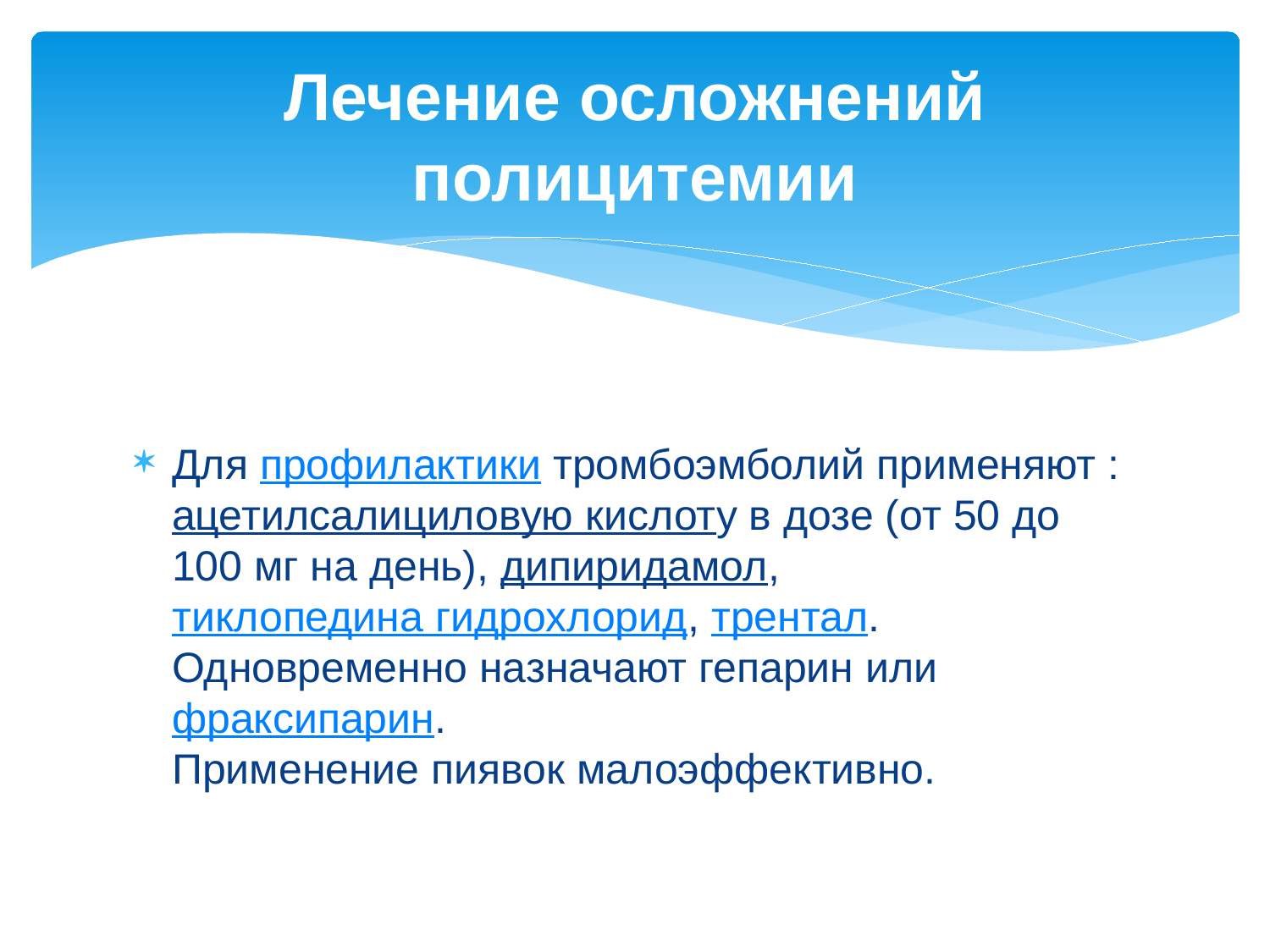

# Лечение осложнений полицитемии

Для профилактики тромбоэмболий применяют : ацетилсалициловую кислоту в дозе (от 50 до 100 мг на день), дипиридамол, тиклопедина гидрохлорид, трентал. Одновременно назначают гепарин или фраксипарин.
Применение пиявок малоэффективно.